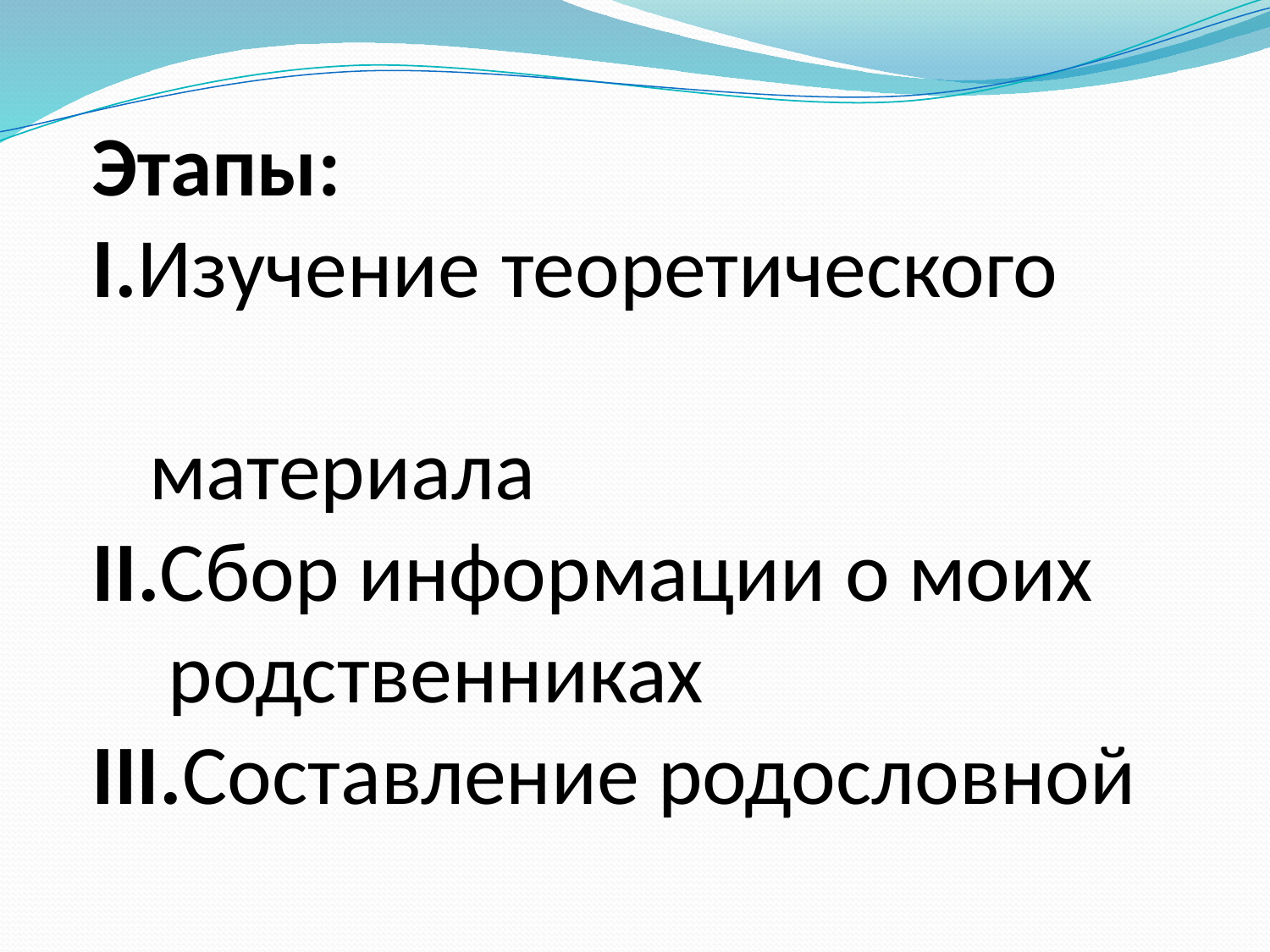

Этапы:
I.Изучение теоретического
   материала
II.Сбор информации о моих
    родственниках
III.Составление родословной